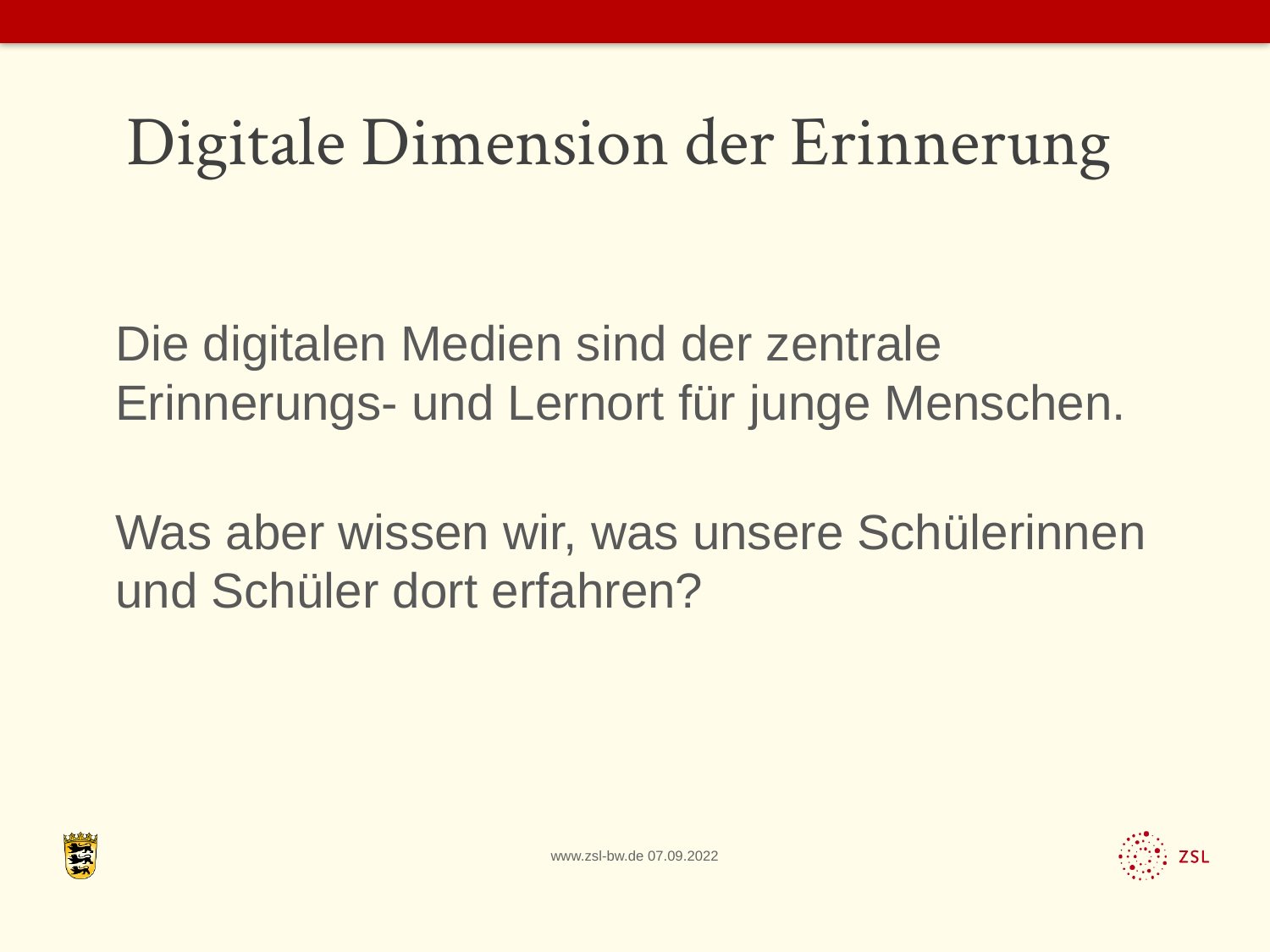

# Digitale Dimension der Erinnerung

Die digitalen Medien sind der zentrale Erinnerungs- und Lernort für junge Menschen.

Was aber wissen wir, was unsere Schülerinnen und Schüler dort erfahren?